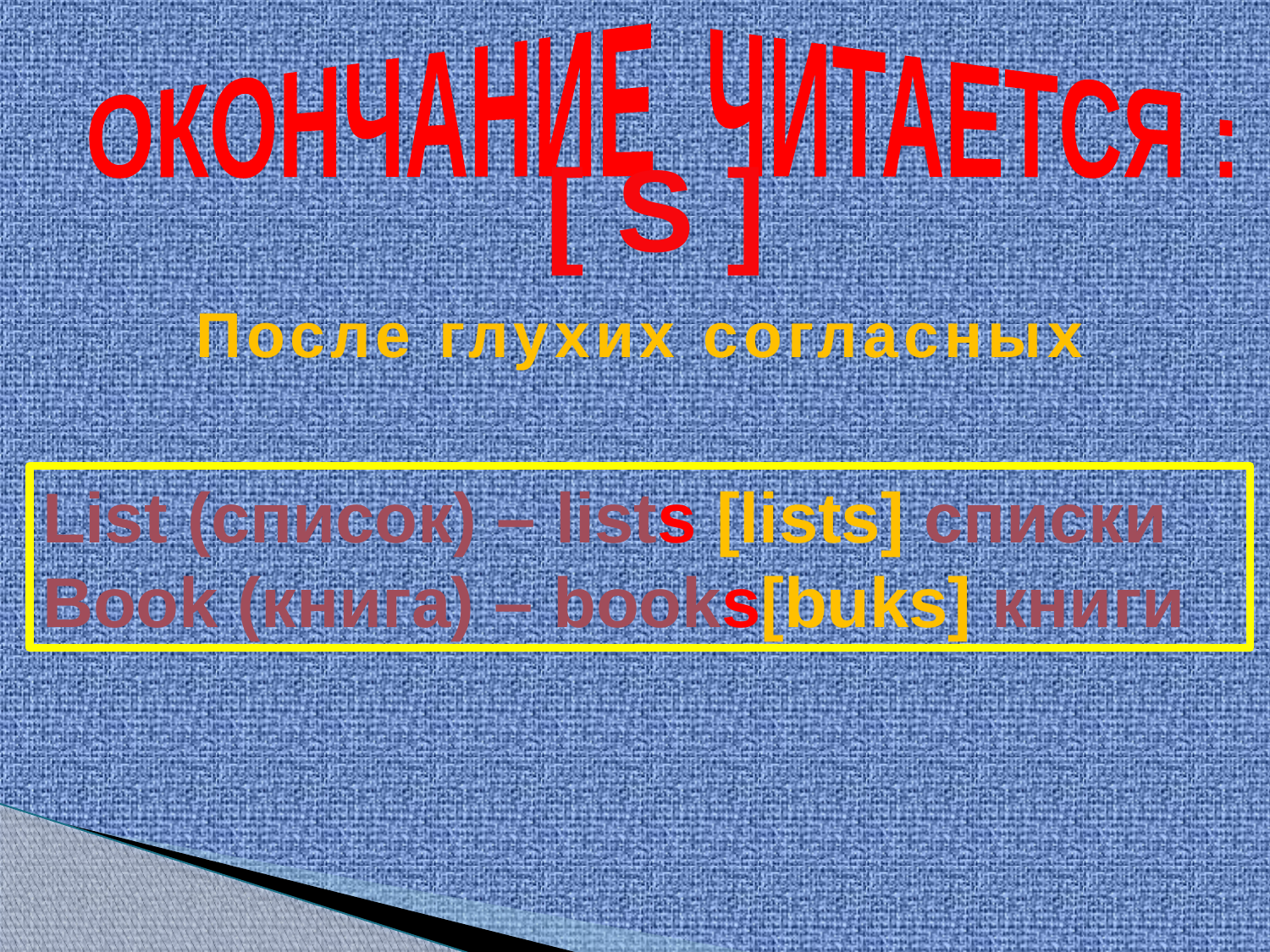

ОКОНЧАНИЕ  ЧИТАЕТСЯ :
[ S ]
После глухих согласных

List (список) – lists [lists] списки
Book (книга) – books[buks] книги